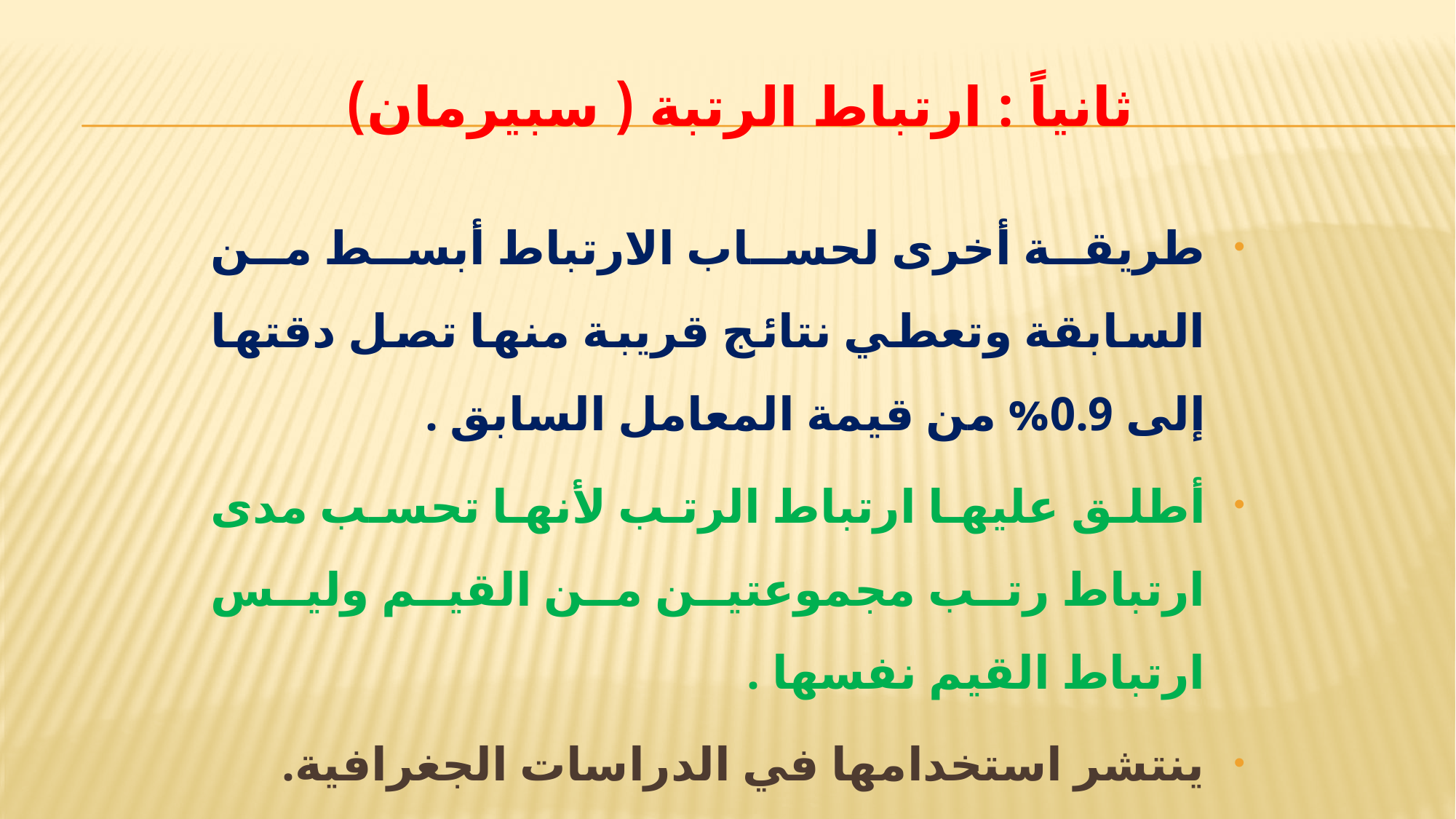

# ثانياً : ارتباط الرتبة ( سبيرمان)
طريقة أخرى لحساب الارتباط أبسط من السابقة وتعطي نتائج قريبة منها تصل دقتها إلى 0.9% من قيمة المعامل السابق .
أطلق عليها ارتباط الرتب لأنها تحسب مدى ارتباط رتب مجموعتين من القيم وليس ارتباط القيم نفسها .
ينتشر استخدامها في الدراسات الجغرافية.